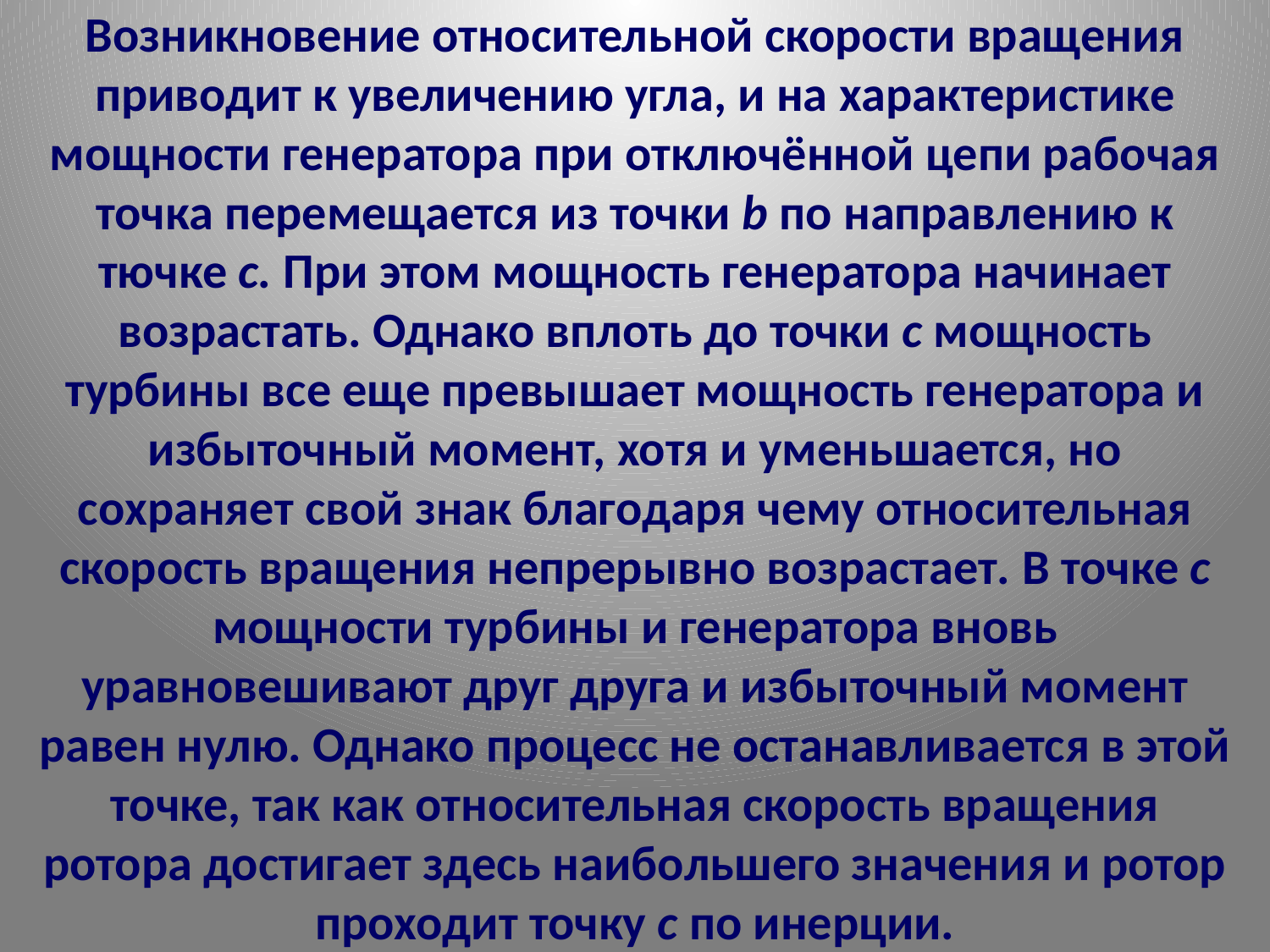

# Возникновение относительной скорости вращения приводит к увеличению угла, и на характеристике мощности генератора при отключённой цепи рабочая точка перемещается из точки b по направлению к тючке с. При этом мощность генератора начинает возрастать. Однако вплоть до точки с мощность турбины все еще превышает мощность генератора и избыточный момент, хотя и уменьшается, но сохраняет свой знак благодаря чему относительная скорость вращения непрерывно возрастает. В точке с мощности турбины и генератора вновь уравновешивают друг друга и избыточный момент равен нулю. Однако процесс не останавливается в этой точке, так как относительная скорость вращения ротора достигает здесь наибольшего значения и ротор проходит точку с по инерции.